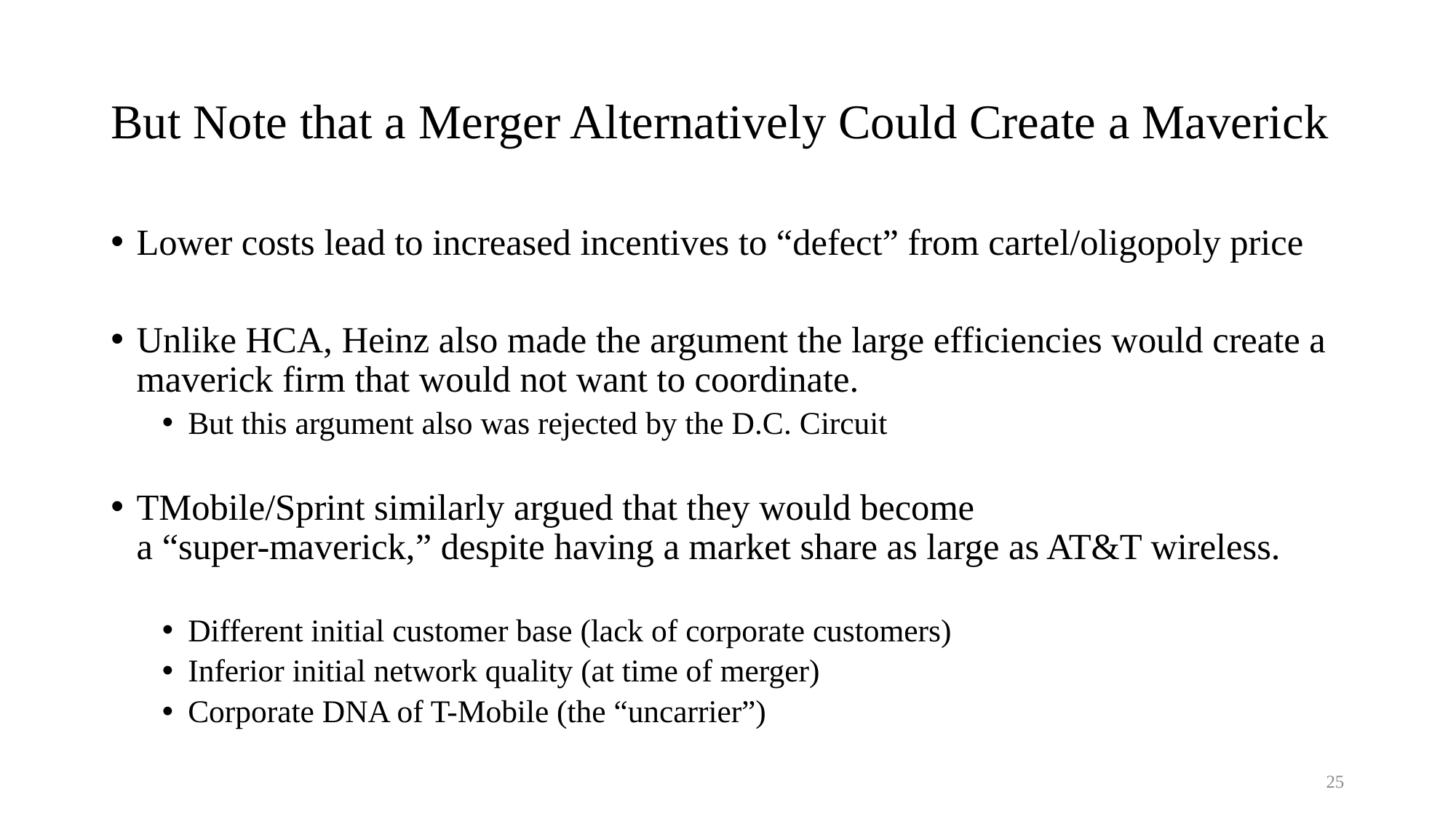

# But Note that a Merger Alternatively Could Create a Maverick
Lower costs lead to increased incentives to “defect” from cartel/oligopoly price
Unlike HCA, Heinz also made the argument the large efficiencies would create a maverick firm that would not want to coordinate.
But this argument also was rejected by the D.C. Circuit
TMobile/Sprint similarly argued that they would become
a “super-maverick,” despite having a market share as large as AT&T wireless.
Different initial customer base (lack of corporate customers)
Inferior initial network quality (at time of merger)
Corporate DNA of T-Mobile (the “uncarrier”)
25